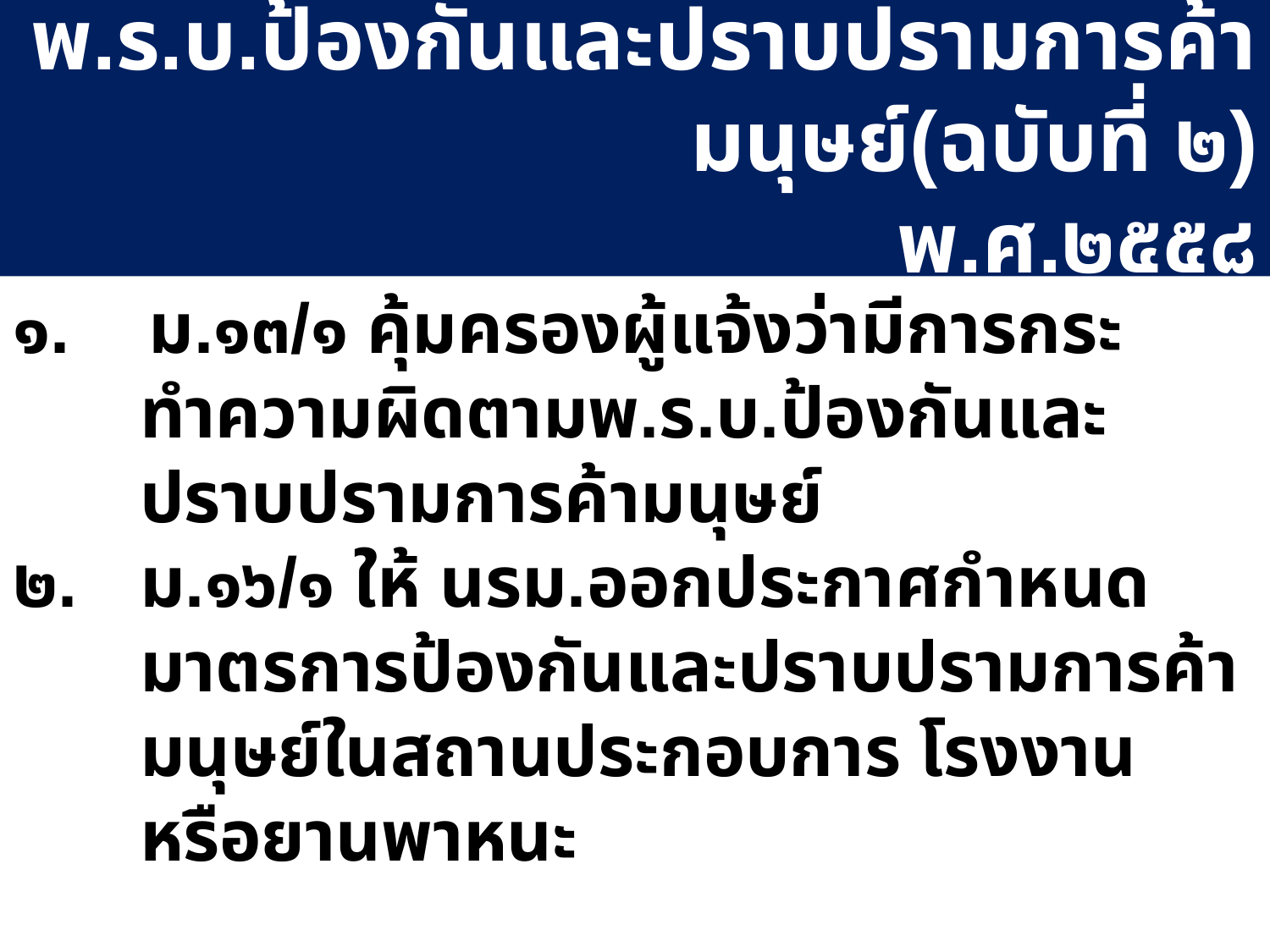

# พ.ร.บ.ป้องกันและปราบปรามการค้ามนุษย์(ฉบับที่ ๒) พ.ศ.๒๕๕๘
๑.    ม.๑๓/๑ คุ้มครองผู้แจ้งว่ามีการกระทำความผิดตามพ.ร.บ.ป้องกันและปราบปรามการค้ามนุษย์
๒.	ม.๑๖/๑ ให้ นรม.ออกประกาศกำหนดมาตรการป้องกันและปราบปรามการค้ามนุษย์ในสถานประกอบการ โรงงาน หรือยานพาหนะ